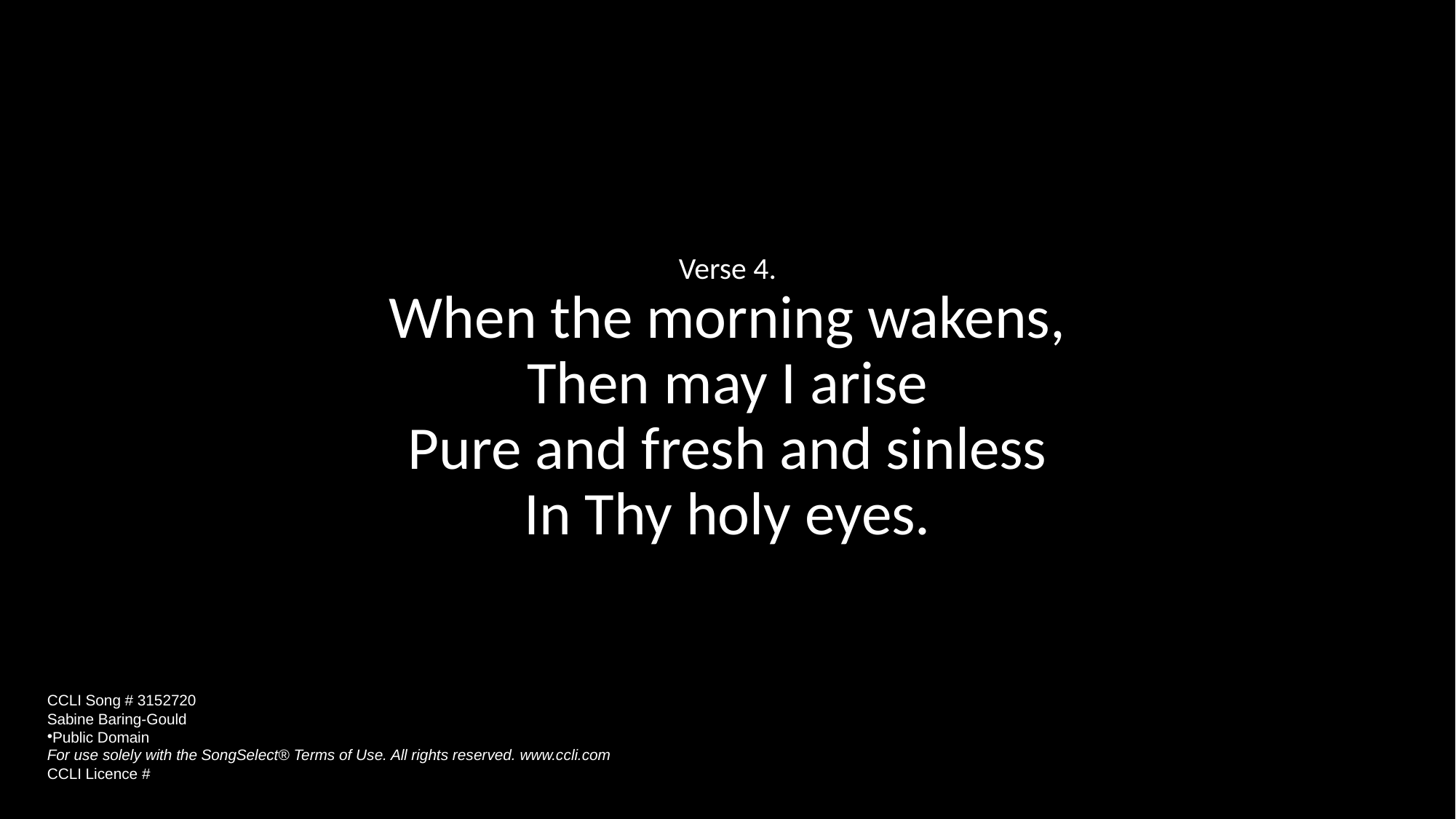

Verse 4.
When the morning wakens,
Then may I arise
Pure and fresh and sinless
In Thy holy eyes.
CCLI Song # 3152720
Sabine Baring-Gould
Public Domain
For use solely with the SongSelect® Terms of Use. All rights reserved. www.ccli.com
CCLI Licence #